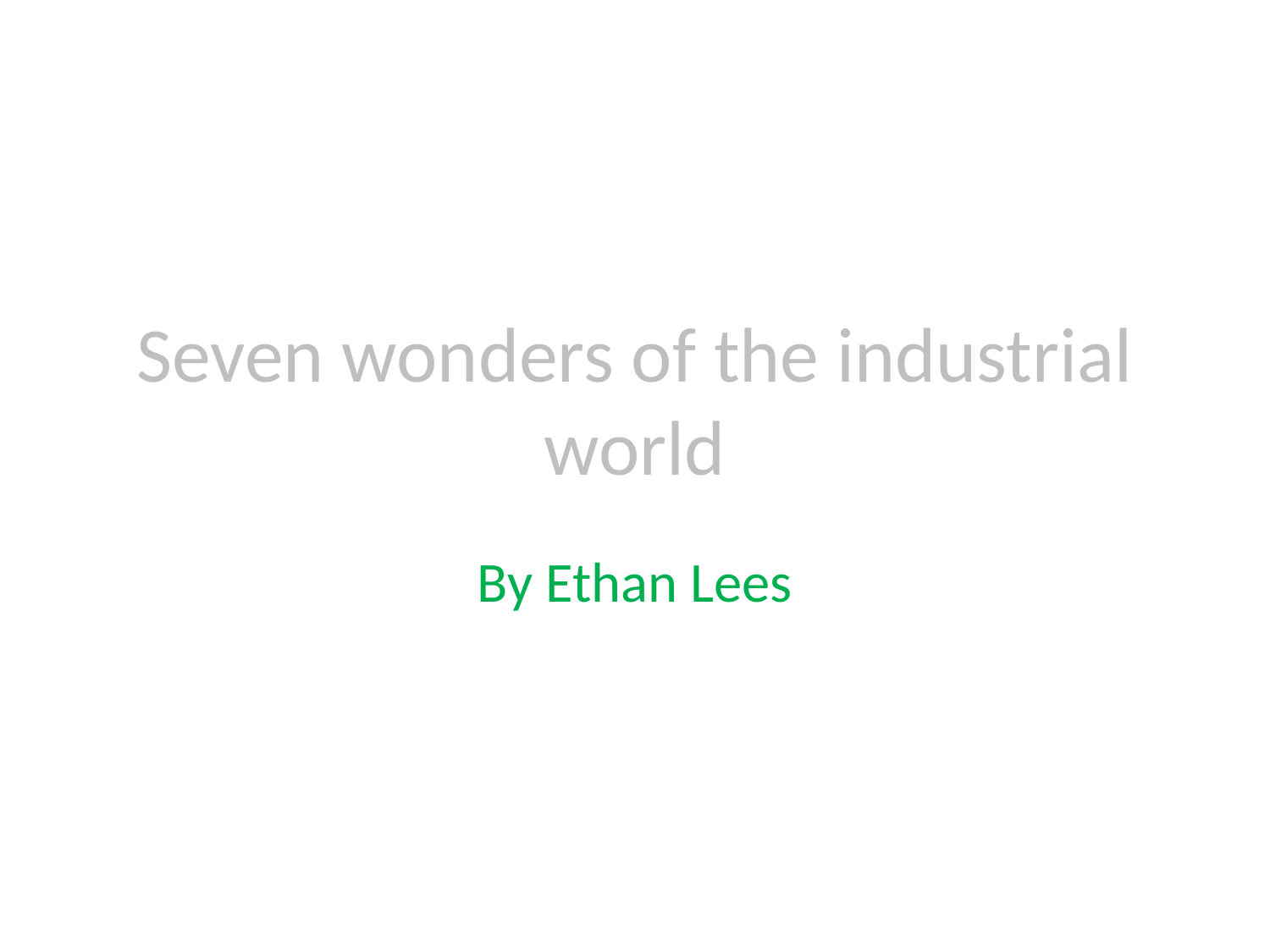

# Seven wonders of the industrial world
By Ethan Lees